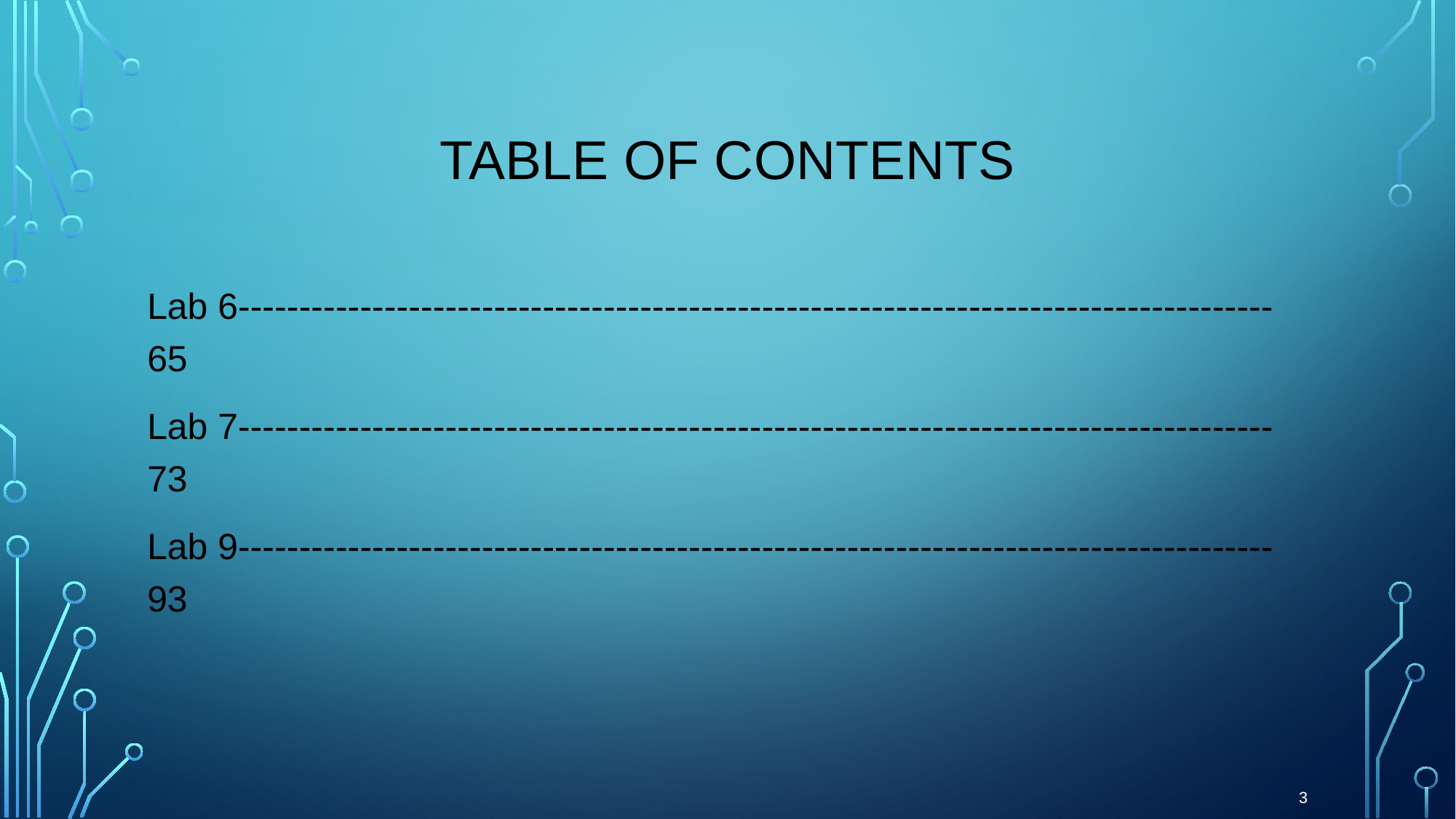

# Table of Contents
Lab 6-------------------------------------------------------------------------------------65
Lab 7-------------------------------------------------------------------------------------73
Lab 9-------------------------------------------------------------------------------------93
3